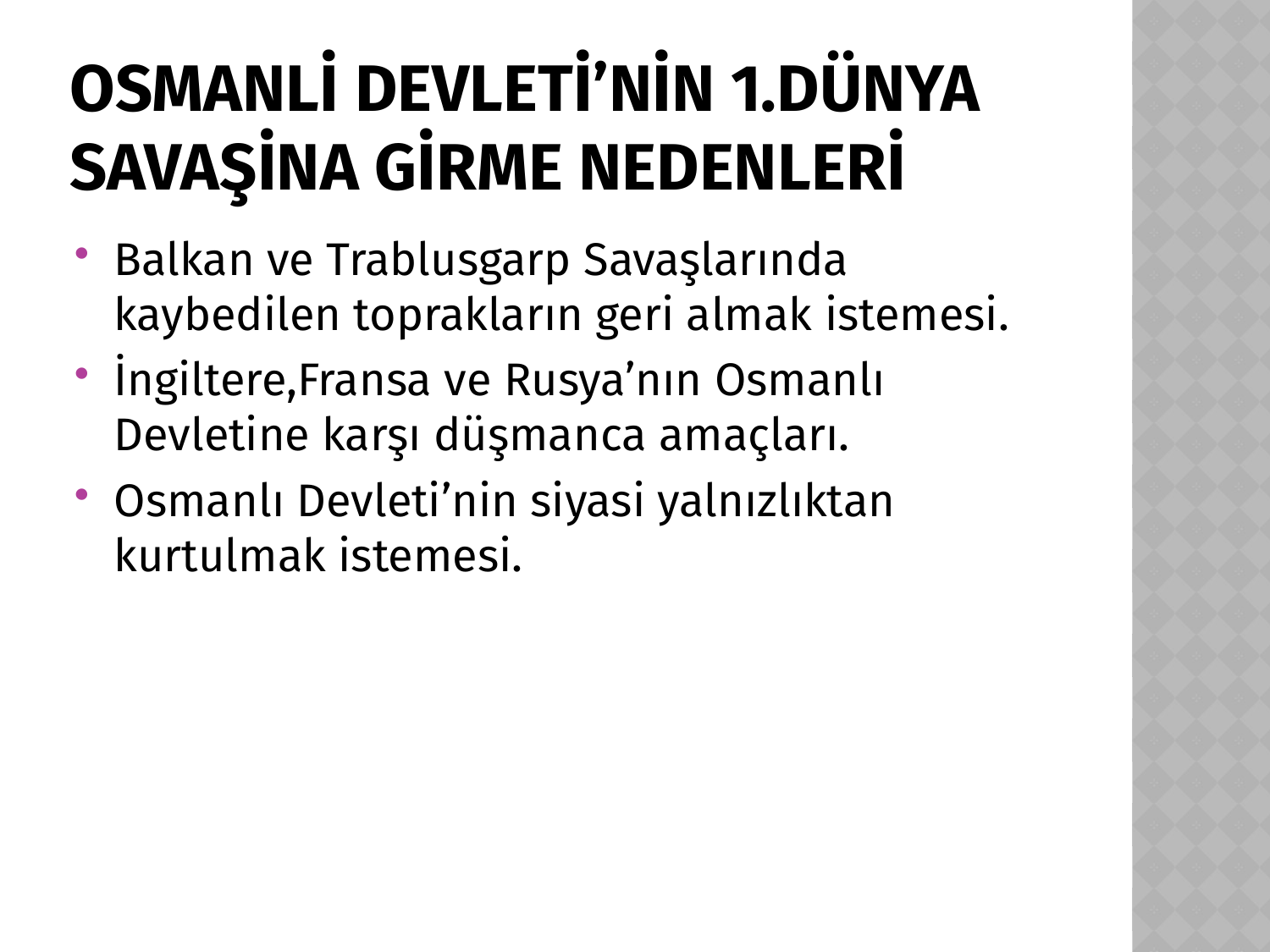

# Osmanli devleti’nin 1.dünya savaşina girme nedenleri
Balkan ve Trablusgarp Savaşlarında kaybedilen toprakların geri almak istemesi.
İngiltere,Fransa ve Rusya’nın Osmanlı Devletine karşı düşmanca amaçları.
Osmanlı Devleti’nin siyasi yalnızlıktan kurtulmak istemesi.